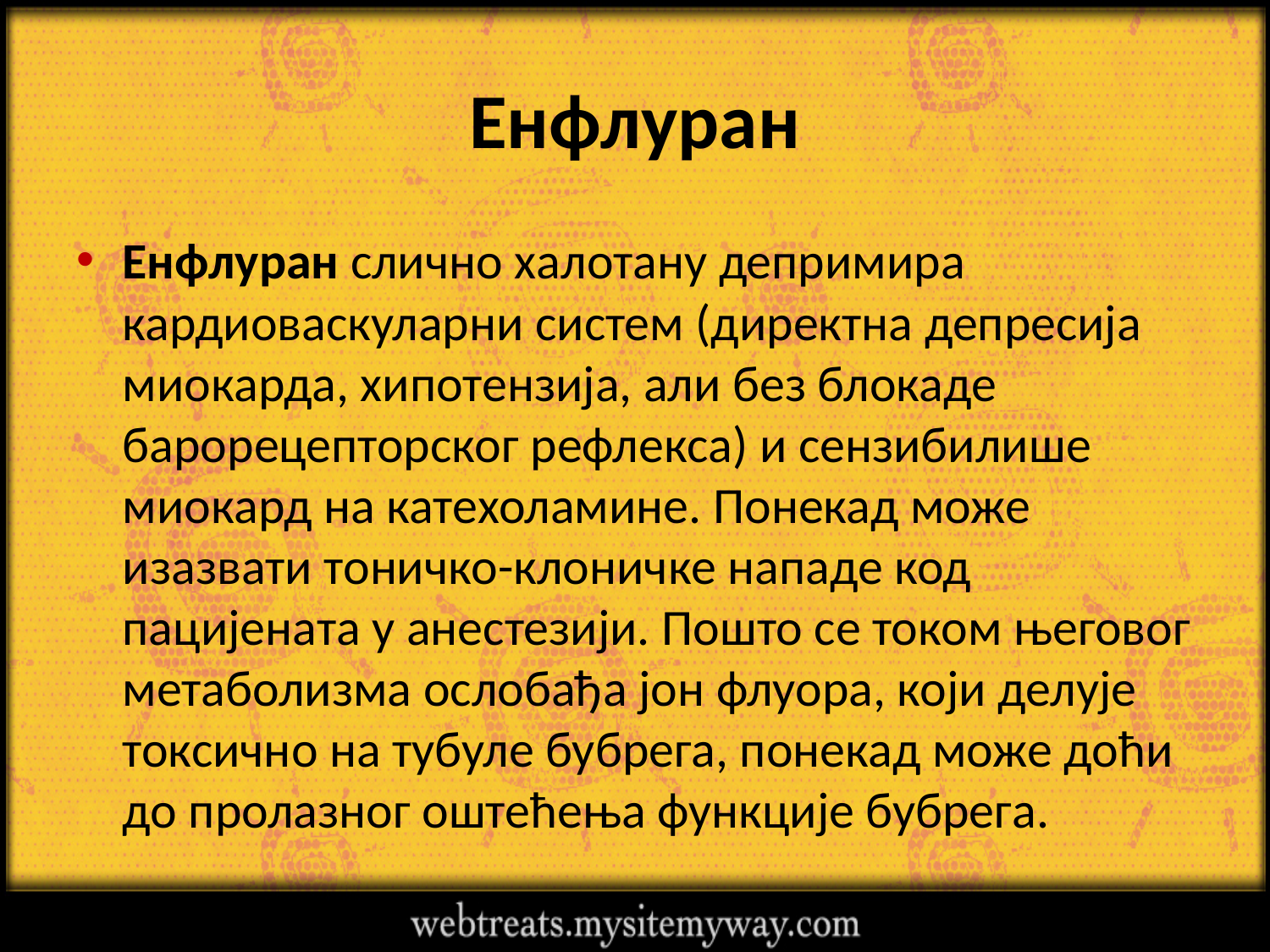

# Енфлуран
Енфлуран слично халотану депримира кардиоваскуларни систем (директна депресија миокарда, хипотензија, али без блокаде барорецепторског рефлекса) и сензибилише миокард на катехоламине. Понекад може изазвати тоничко-клоничке нападе код пацијената у анестезији. Пошто се током његовог метаболизма ослобађа јон флуора, који делује токсично на тубуле бубрега, понекад може доћи до пролазног оштећења функције бубрега.